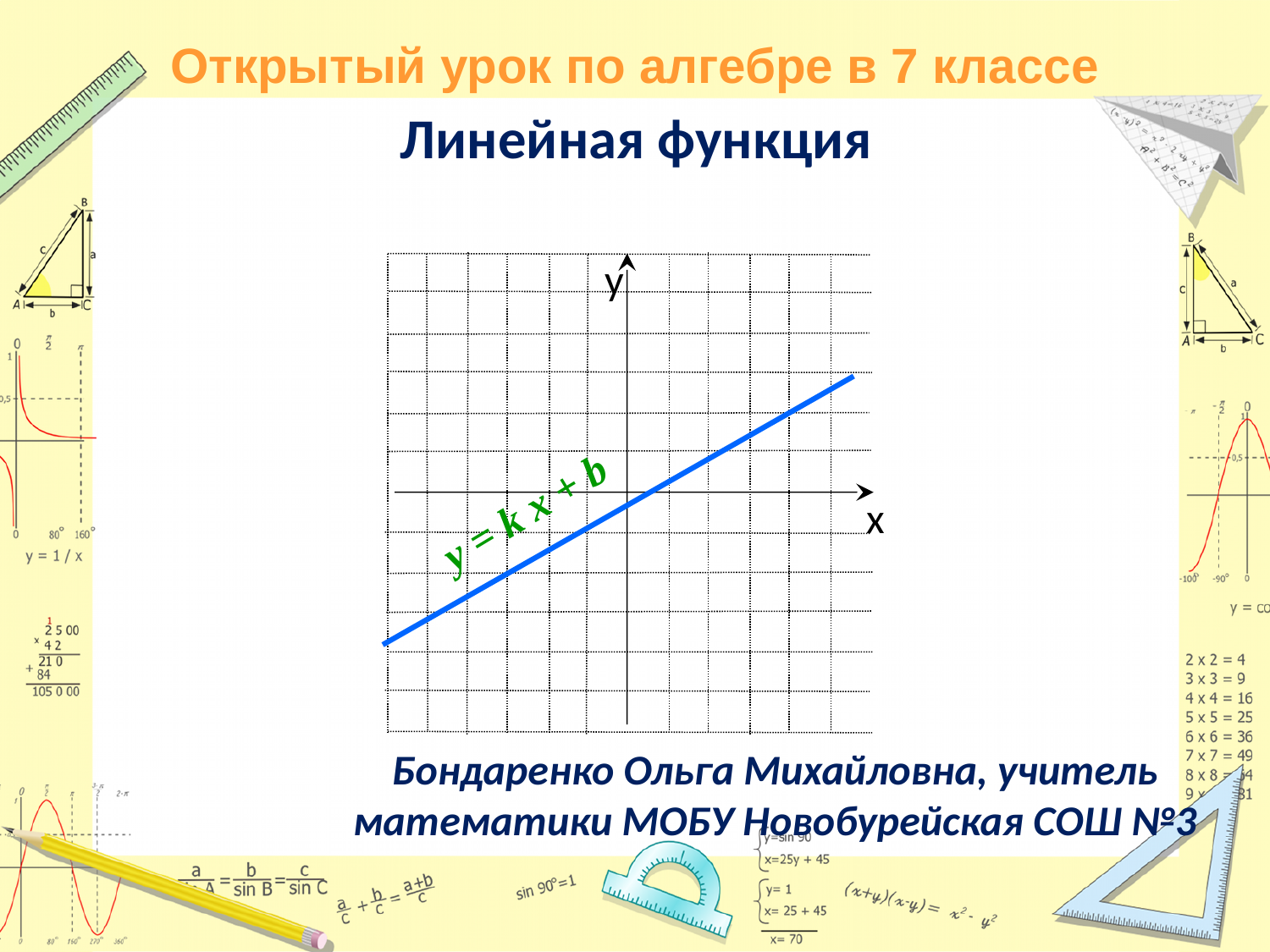

# Открытый урок по алгебре в 7 классе
Линейная функция
у

х

y = k x + b
Бондаренко Ольга Михайловна, учитель математики МОБУ Новобурейская СОШ №3